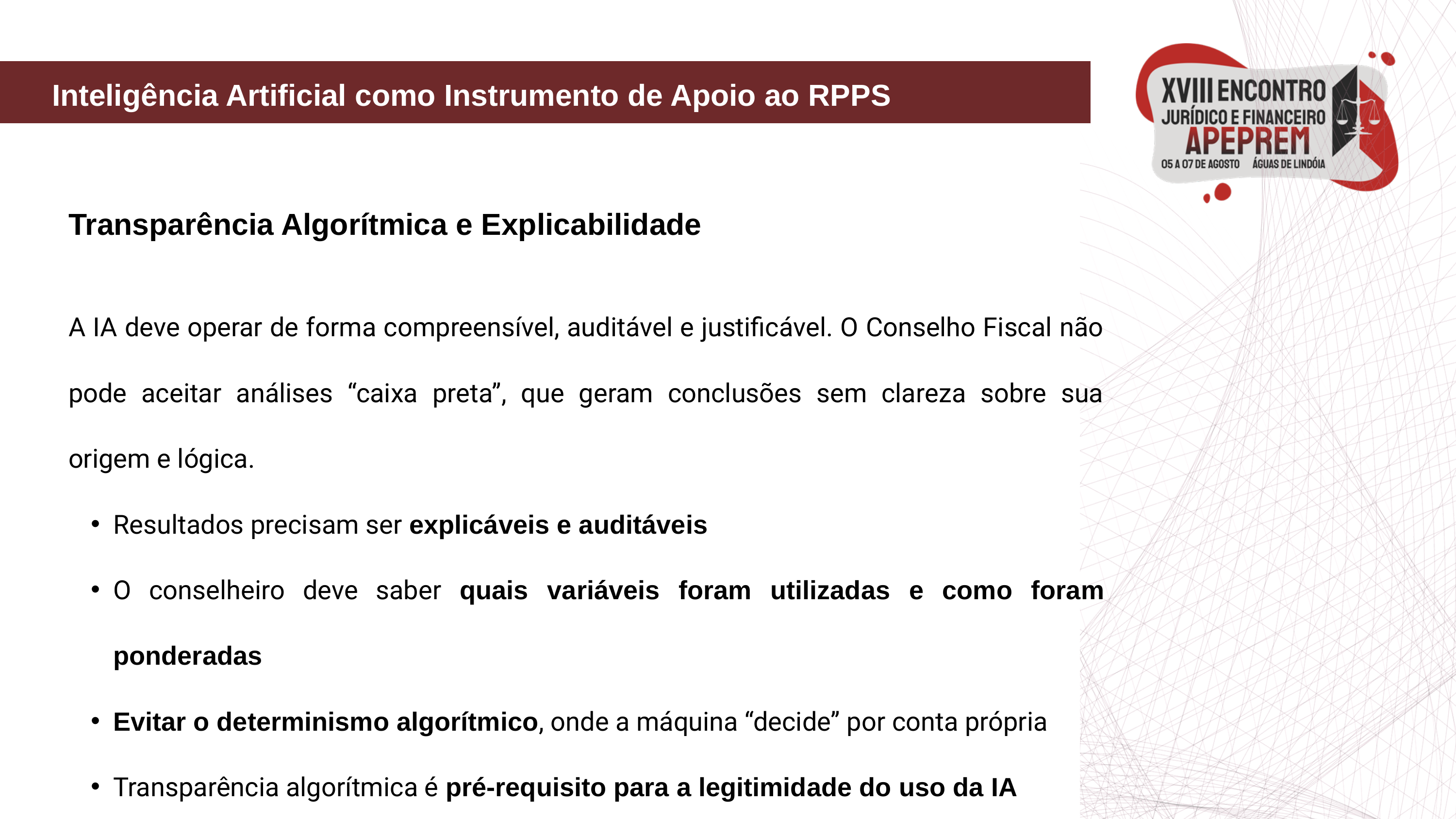

Inteligência Artificial como Instrumento de Apoio ao RPPS
Transparência Algorítmica e Explicabilidade
A IA deve operar de forma compreensível, auditável e justificável. O Conselho Fiscal não pode aceitar análises “caixa preta”, que geram conclusões sem clareza sobre sua origem e lógica.
Resultados precisam ser explicáveis e auditáveis
O conselheiro deve saber quais variáveis foram utilizadas e como foram ponderadas
Evitar o determinismo algorítmico, onde a máquina “decide” por conta própria
Transparência algorítmica é pré-requisito para a legitimidade do uso da IA